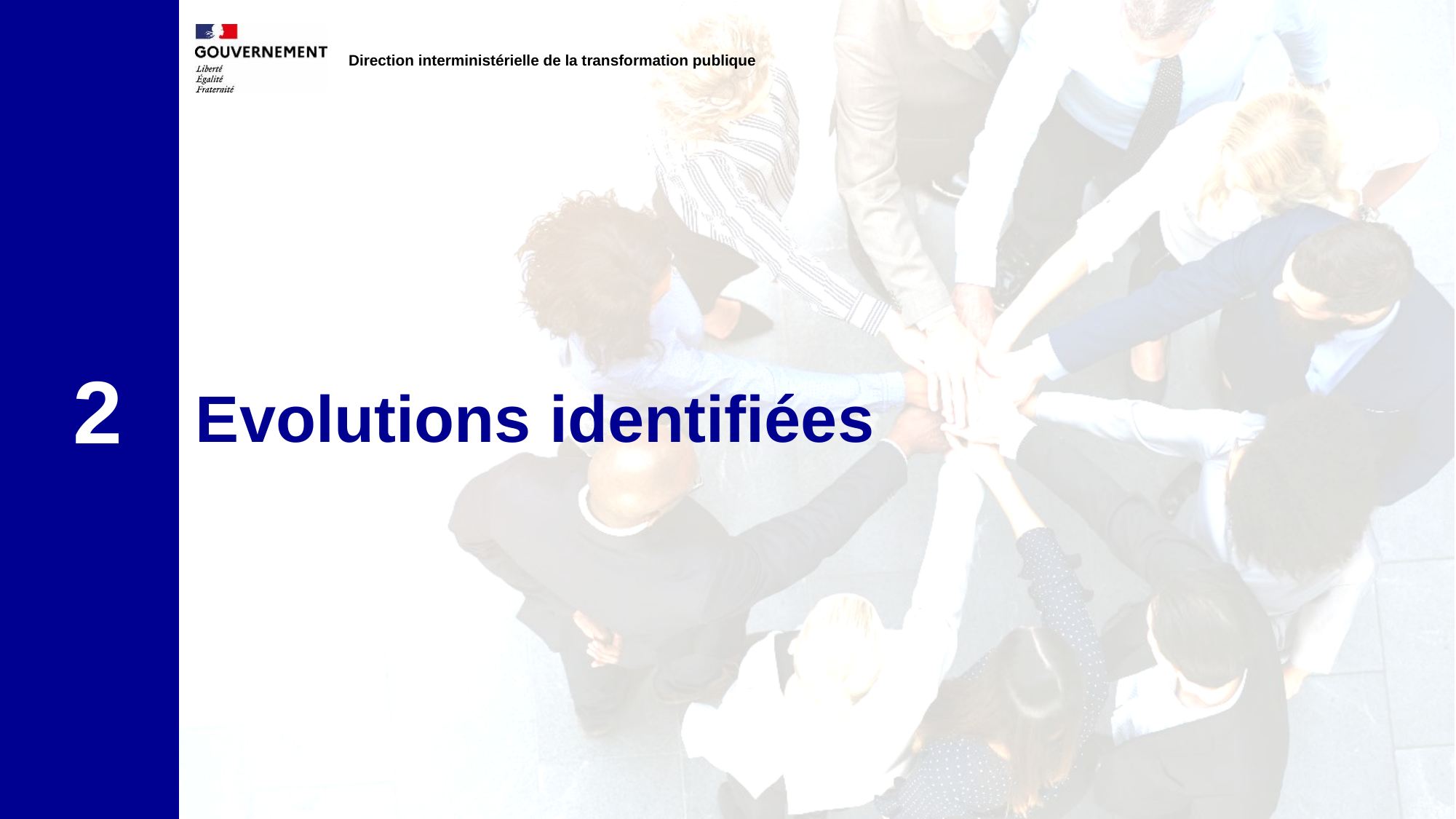

Direction interministérielle de la transformation publique
# Evolutions identifiées
2